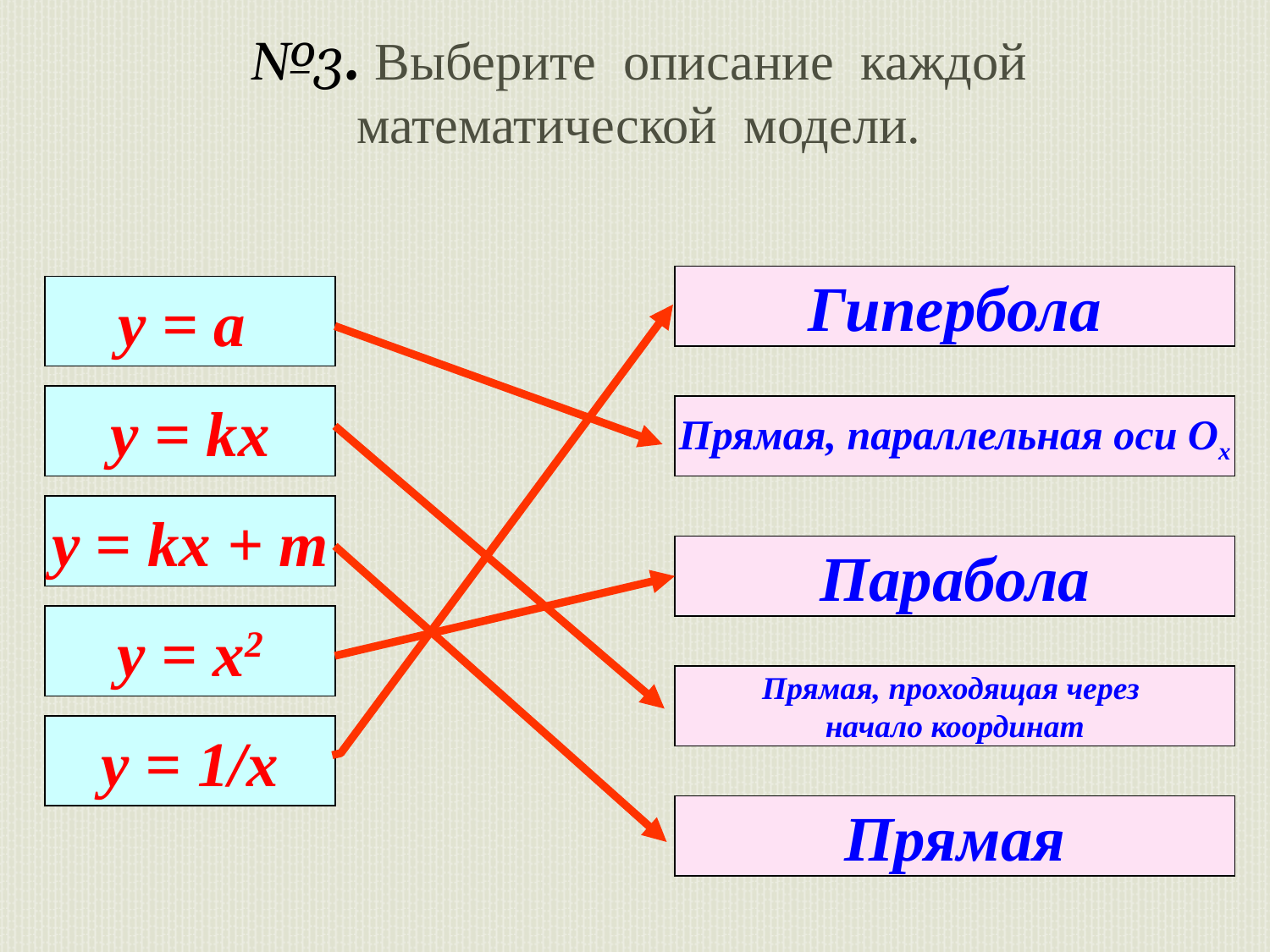

№3. Выберите  описание  каждой
математической  модели.
Гипербола
у = а

y = kx
Прямая, параллельная оси Ох

y = kx + m
Парабола

y = x2
Прямая, проходящая через
начало координат
y = 1/x
Прямая